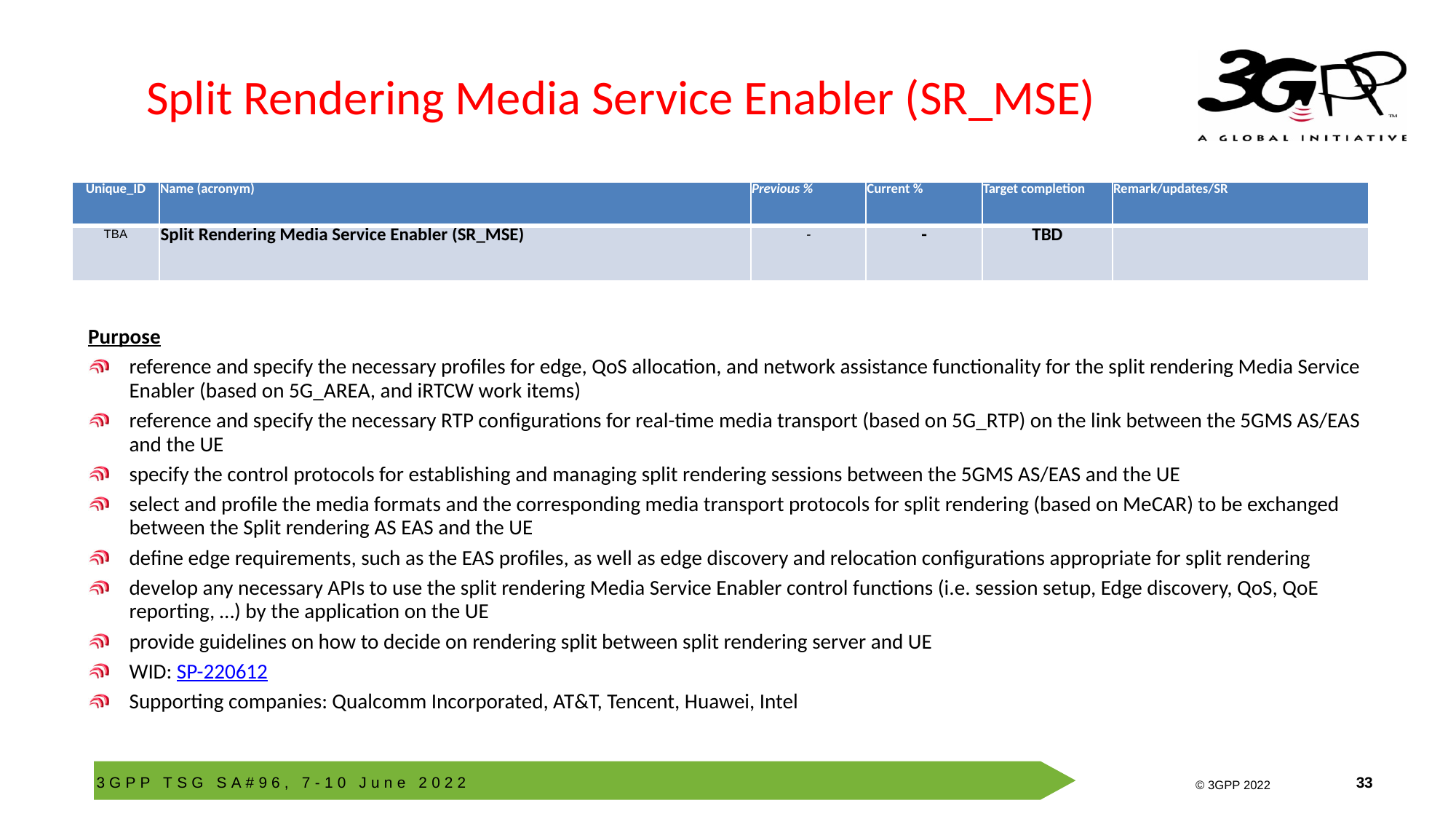

# Split Rendering Media Service Enabler (SR_MSE)
| Unique\_ID | Name (acronym) | Previous % | Current % | Target completion | Remark/updates/SR |
| --- | --- | --- | --- | --- | --- |
| TBA | Split Rendering Media Service Enabler (SR\_MSE) | - | - | TBD |  |
Purpose
reference and specify the necessary profiles for edge, QoS allocation, and network assistance functionality for the split rendering Media Service Enabler (based on 5G_AREA, and iRTCW work items)
reference and specify the necessary RTP configurations for real-time media transport (based on 5G_RTP) on the link between the 5GMS AS/EAS and the UE
specify the control protocols for establishing and managing split rendering sessions between the 5GMS AS/EAS and the UE
select and profile the media formats and the corresponding media transport protocols for split rendering (based on MeCAR) to be exchanged between the Split rendering AS EAS and the UE
define edge requirements, such as the EAS profiles, as well as edge discovery and relocation configurations appropriate for split rendering
develop any necessary APIs to use the split rendering Media Service Enabler control functions (i.e. session setup, Edge discovery, QoS, QoE reporting, …) by the application on the UE
provide guidelines on how to decide on rendering split between split rendering server and UE
WID: SP-220612
Supporting companies: Qualcomm Incorporated, AT&T, Tencent, Huawei, Intel